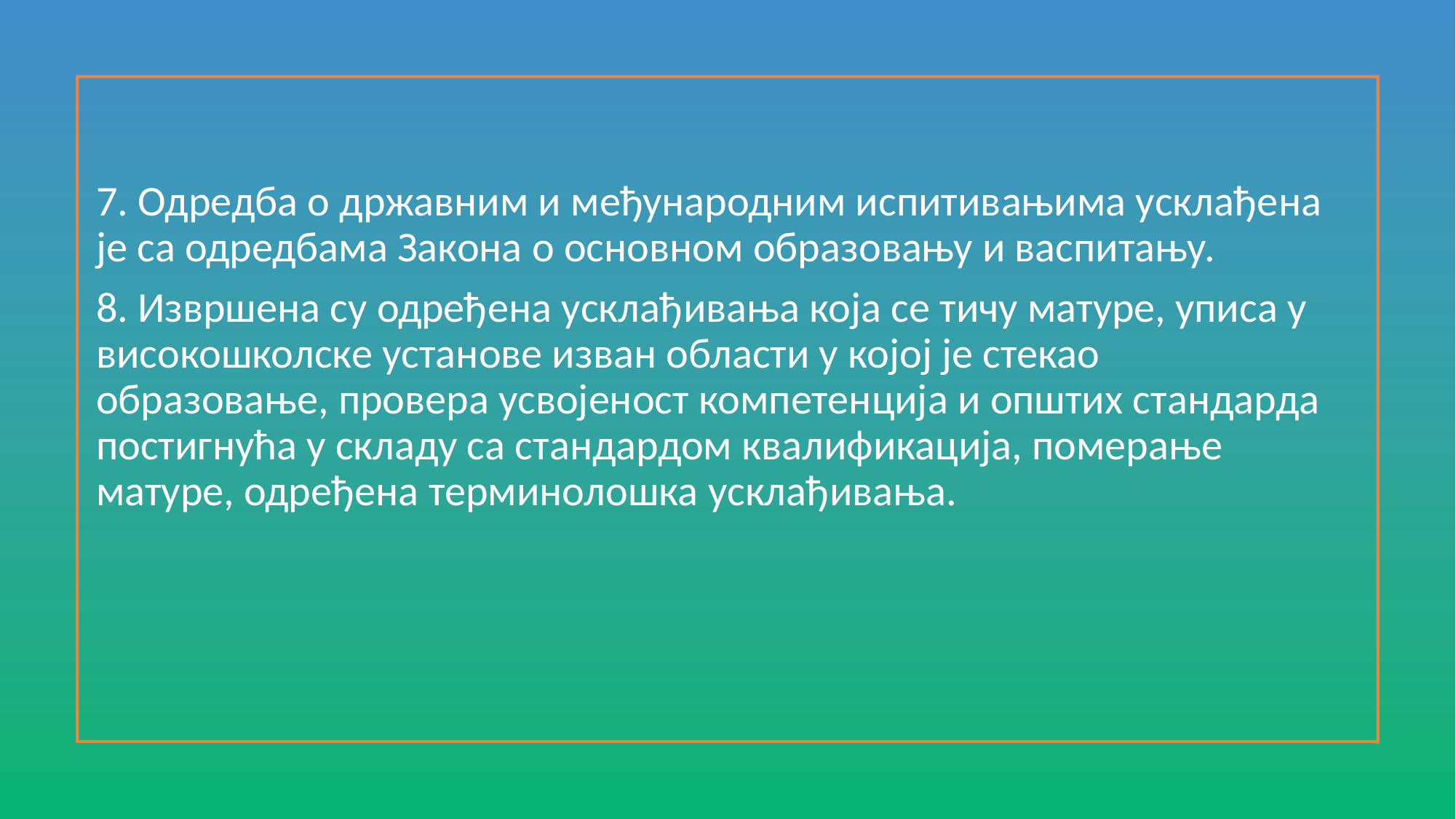

7. Одредба о државним и међународним испитивањима усклађена је са одредбама Закона о основном образовању и васпитању.
8. Извршена су одређена усклађивања која се тичу матуре, уписа у високошколске установе изван области у којој је стекао образовање, провера усвојеност компетенција и општих стандарда постигнућа у складу са стандардом квалификација, померање матуре, одређена терминолошка усклађивања.